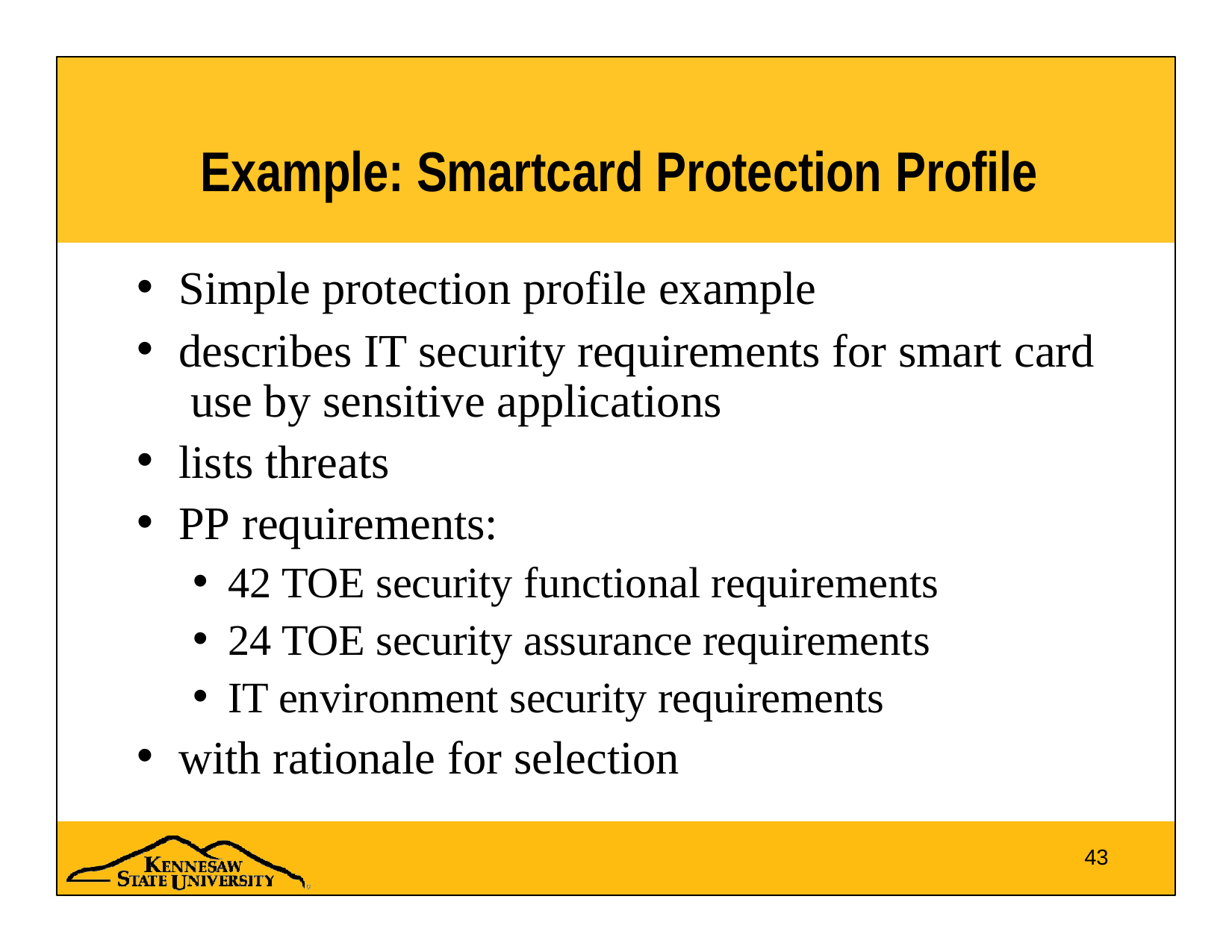

# Example: Smartcard Protection Profile
Simple protection profile example
describes IT security requirements for smart card  use by sensitive applications
lists threats
PP requirements:
42 TOE security functional requirements
24 TOE security assurance requirements
IT environment security requirements
with rationale for selection

43